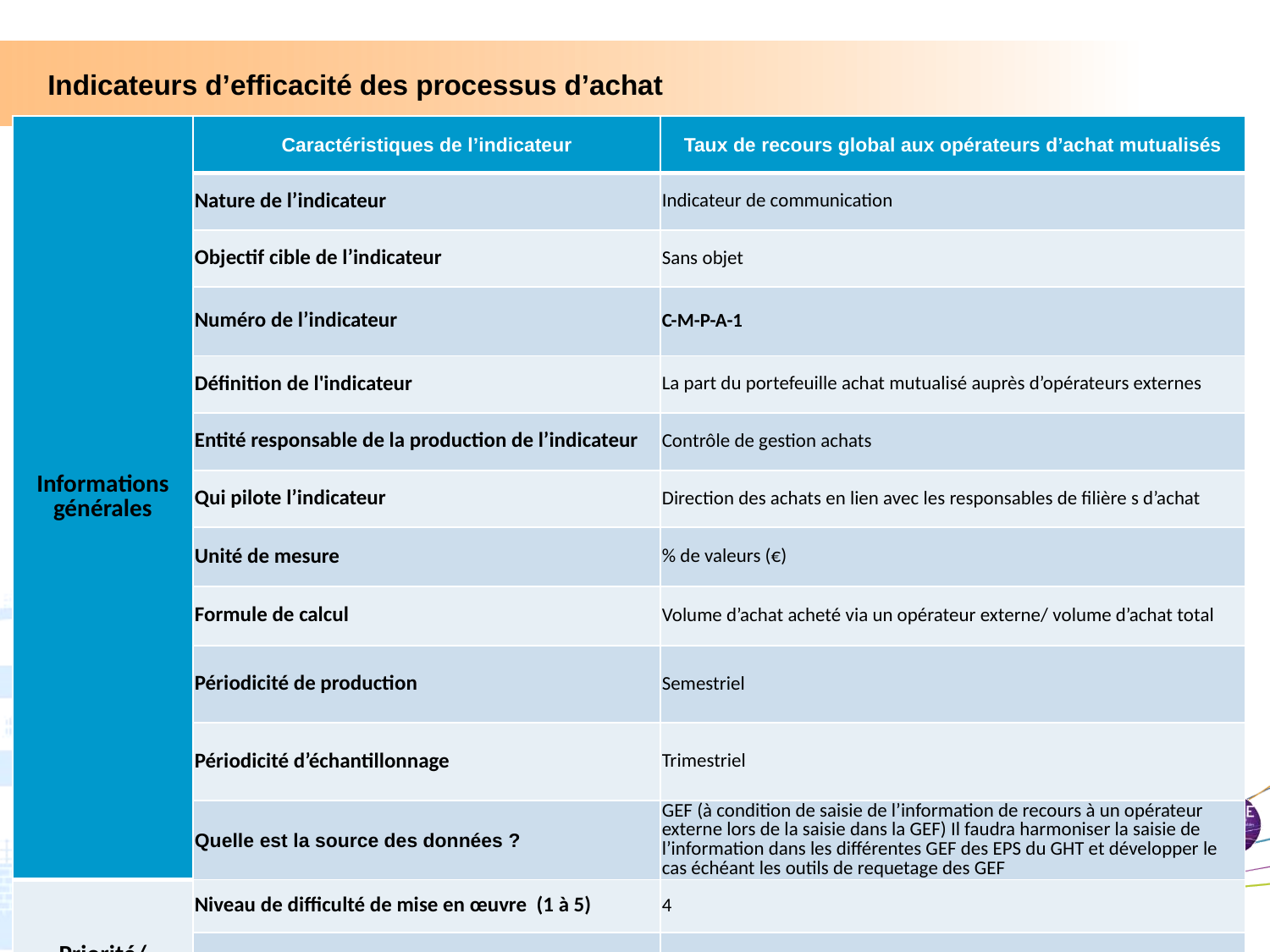

Indicateurs d’efficacité des processus d’achat
| Informations générales | Caractéristiques de l’indicateur | Taux de recours global aux opérateurs d’achat mutualisés |
| --- | --- | --- |
|  | Nature de l’indicateur | Indicateur de communication |
|  | Objectif cible de l’indicateur | Sans objet |
|  | Numéro de l’indicateur | C-M-P-A-1 |
|  | Définition de l'indicateur | La part du portefeuille achat mutualisé auprès d’opérateurs externes |
|  | Entité responsable de la production de l’indicateur | Contrôle de gestion achats |
|  | Qui pilote l’indicateur | Direction des achats en lien avec les responsables de filière s d’achat |
|  | Unité de mesure | % de valeurs (€) |
|  | Formule de calcul | Volume d’achat acheté via un opérateur externe/ volume d’achat total |
|  | Périodicité de production | Semestriel |
|  | Périodicité d’échantillonnage | Trimestriel |
|  | Quelle est la source des données ? | GEF (à condition de saisie de l’information de recours à un opérateur externe lors de la saisie dans la GEF) Il faudra harmoniser la saisie de l’information dans les différentes GEF des EPS du GHT et développer le cas échéant les outils de requetage des GEF |
| Priorité/ faisabilité | Niveau de difficulté de mise en œuvre (1 à 5) | 4 |
|  | Niveau de priorité de cet indicateur | Indicateur à suivre prioritairement |
|  | Date de 1ère mise en œuvre de l’indicateur | Janvier 2017 en test pour une généralisation à partir de 2018 |
28